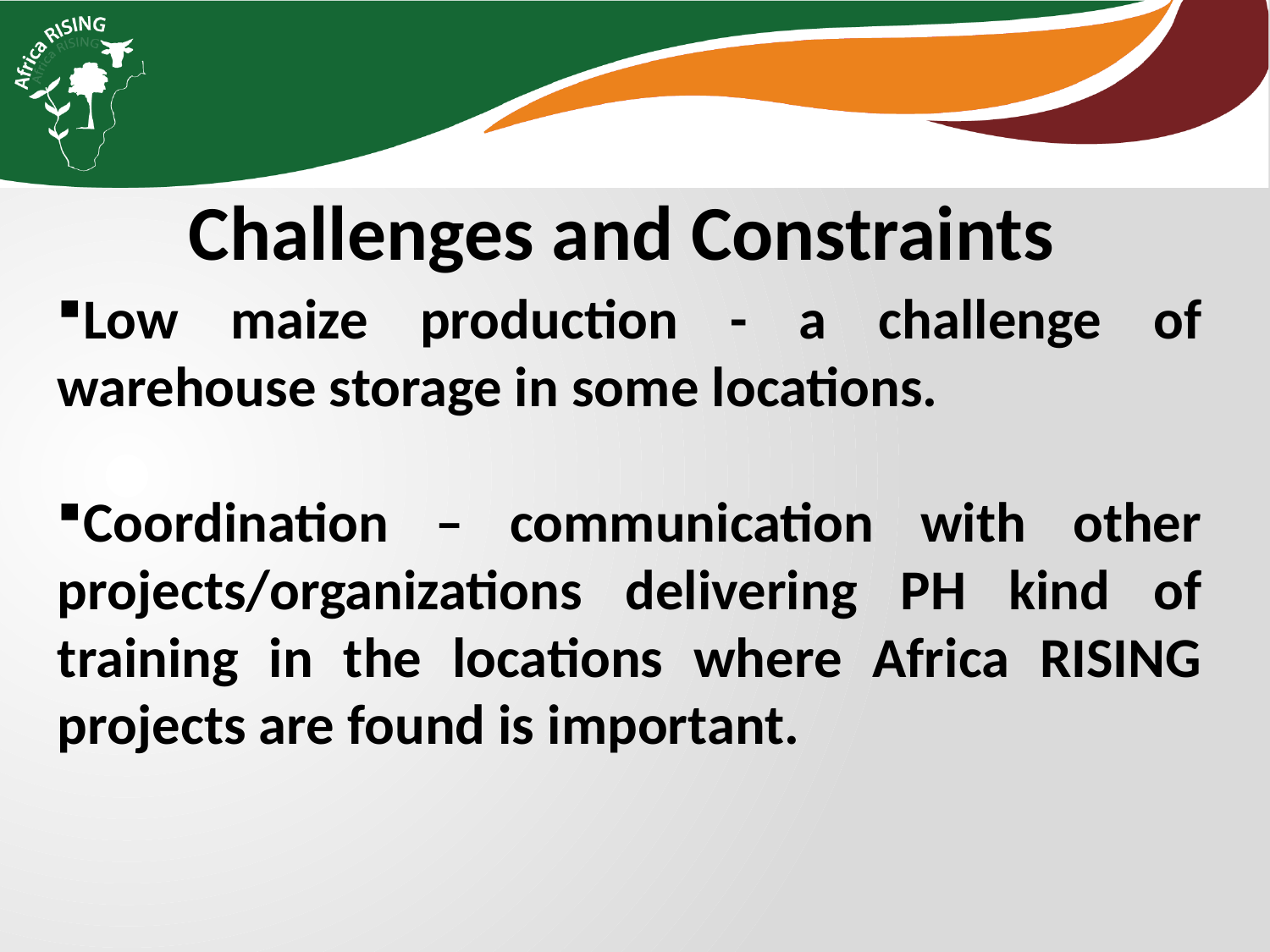

Challenges and Constraints
Low maize production - a challenge of warehouse storage in some locations.

Coordination – communication with other projects/organizations delivering PH kind of training in the locations where Africa RISING projects are found is important.